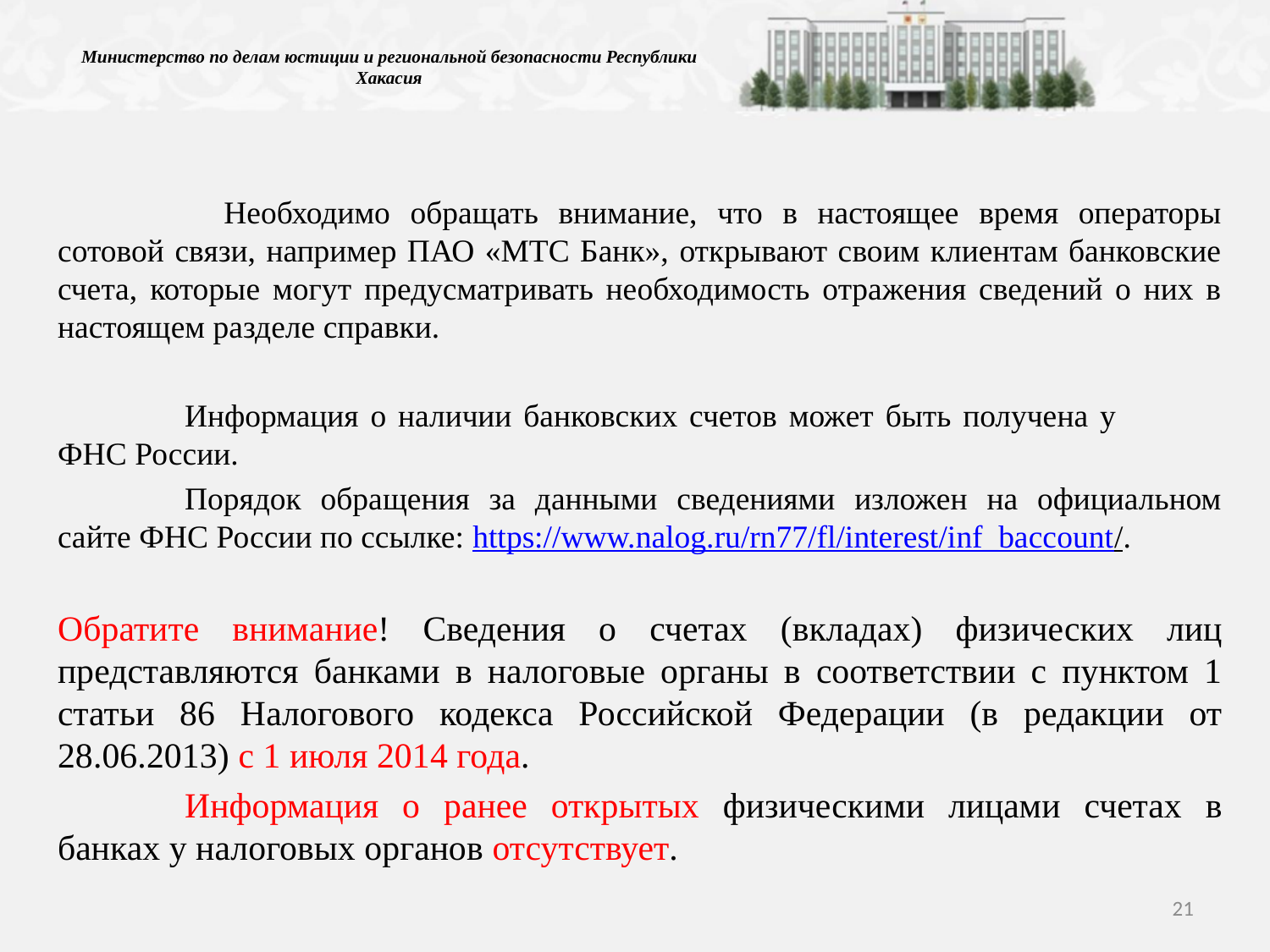

# Министерство по делам юстиции и региональной безопасности Республики Хакасия

	  Необходимо обращать внимание, что в настоящее время операторы сотовой связи, например ПАО «МТС Банк», открывают своим клиентам банковские счета, которые могут предусматривать необходимость отражения сведений о них в настоящем разделе справки.

	Информация о наличии банковских счетов может быть получена у          ФНС России.
	Порядок обращения за данными сведениями изложен на официальном сайте ФНС России по ссылке: https://www.nalog.ru/rn77/fl/interest/inf_baccount/.

Обратите внимание! Сведения о счетах (вкладах) физических лиц представляются банками в налоговые органы в соответствии с пунктом 1 статьи 86 Налогового кодекса Российской Федерации (в редакции от 28.06.2013) с 1 июля 2014 года.
	Информация о ранее открытых физическими лицами счетах в банках у налоговых органов отсутствует.

21